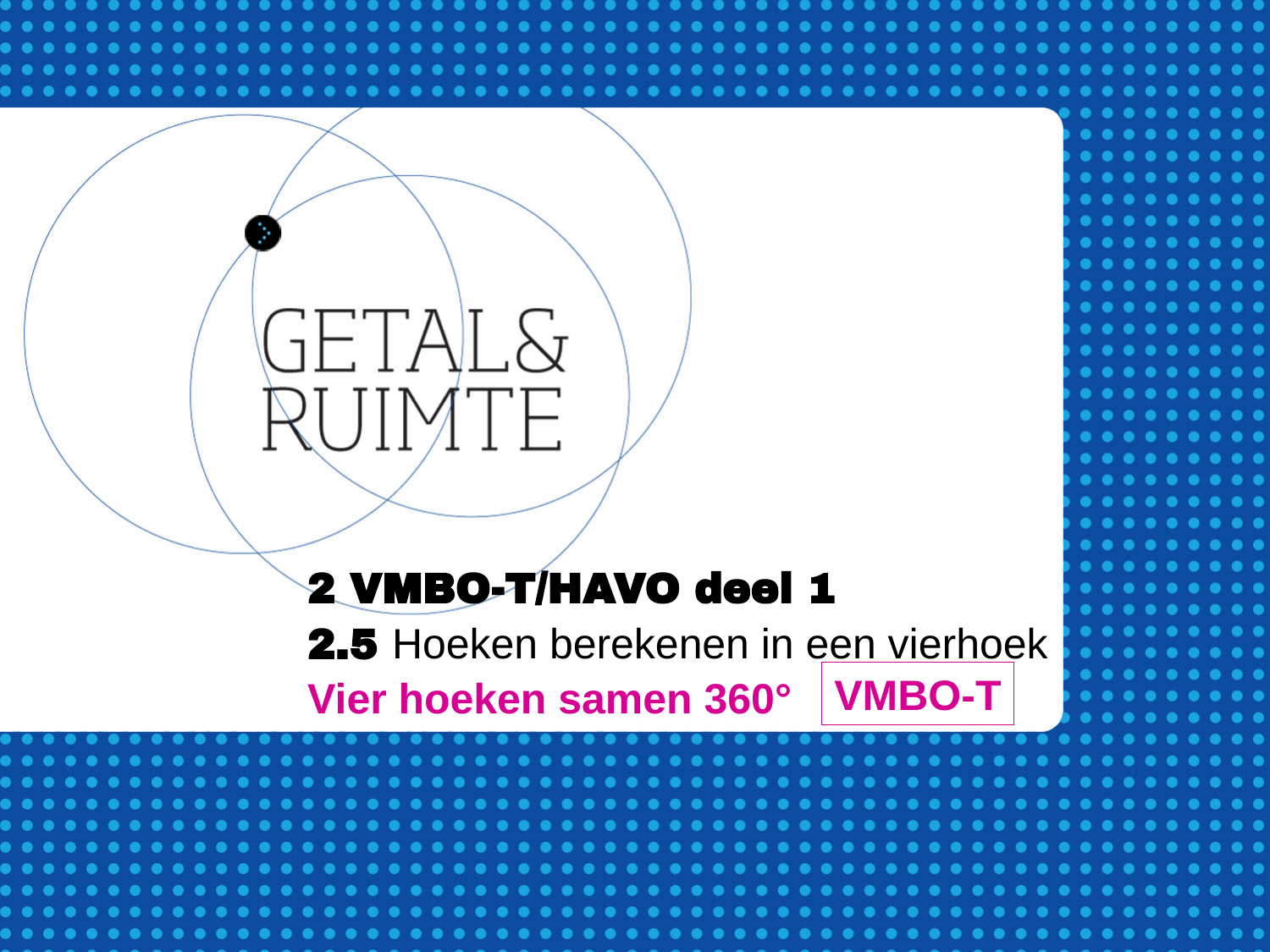

2 VMBO-T/HAVO deel 1
2.5 Hoeken berekenen in een vierhoek
Vier hoeken samen 360°
VMBO-T